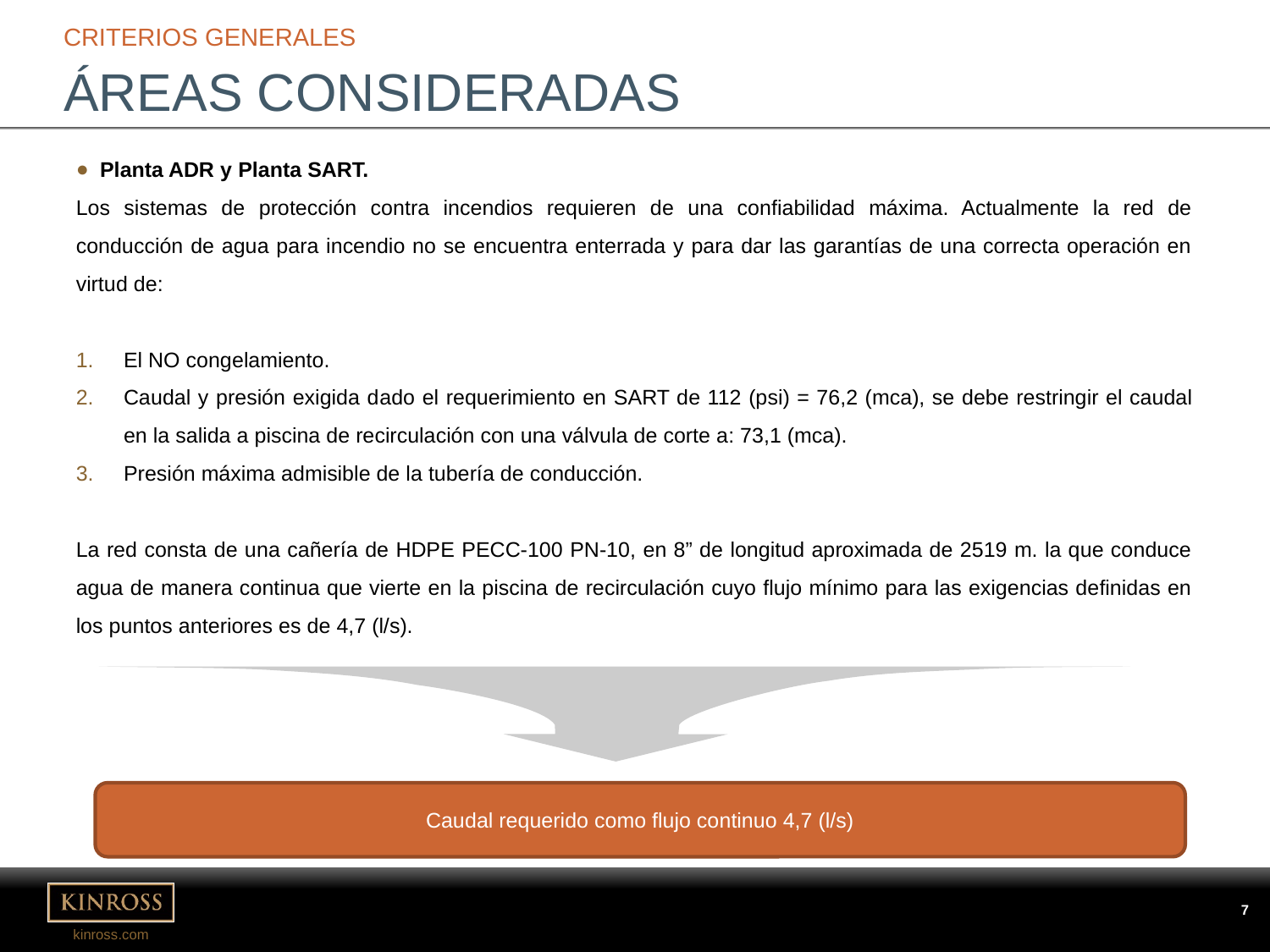

Criterios Generales
# Áreas consideradas
Planta ADR y Planta SART.
Los sistemas de protección contra incendios requieren de una confiabilidad máxima. Actualmente la red de conducción de agua para incendio no se encuentra enterrada y para dar las garantías de una correcta operación en virtud de:

El NO congelamiento.
Caudal y presión exigida dado el requerimiento en SART de 112 (psi) = 76,2 (mca), se debe restringir el caudal en la salida a piscina de recirculación con una válvula de corte a: 73,1 (mca).
Presión máxima admisible de la tubería de conducción.

La red consta de una cañería de HDPE PECC-100 PN-10, en 8” de longitud aproximada de 2519 m. la que conduce agua de manera continua que vierte en la piscina de recirculación cuyo flujo mínimo para las exigencias definidas en los puntos anteriores es de 4,7 (l/s).

Caudal requerido como flujo continuo 4,7 (l/s)
7